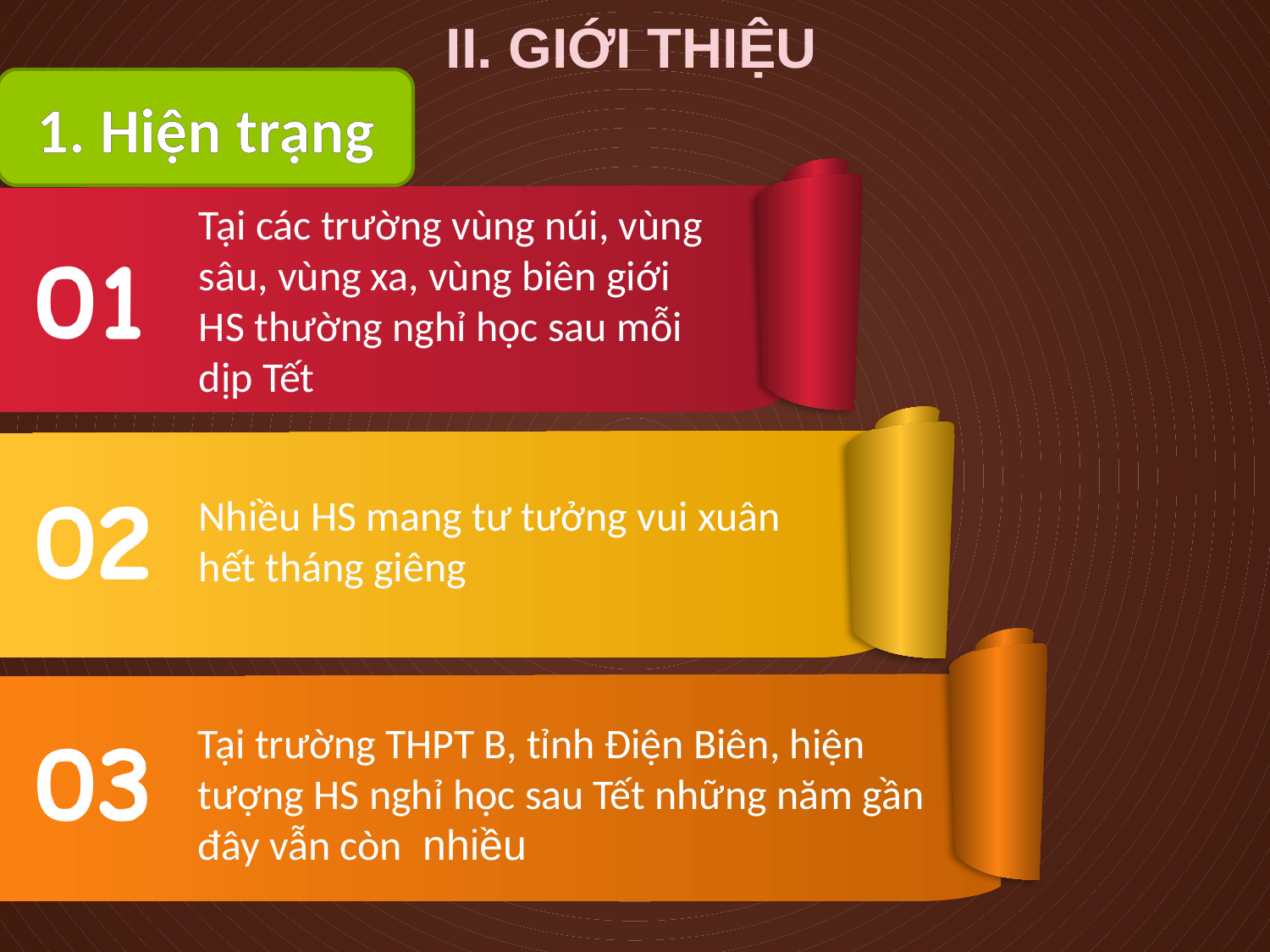

II. GIỚI THIỆU
1. Hiện trạng

Tại các trường vùng núi, vùng sâu, vùng xa, vùng biên giới HS thường nghỉ học sau mỗi dịp Tết
01

02
Nhiều HS mang tư tưởng vui xuân hết tháng giêng

Tại trường THPT B, tỉnh Điện Biên, hiện tượng HS nghỉ học sau Tết những năm gần đây vẫn còn  nhiều
03